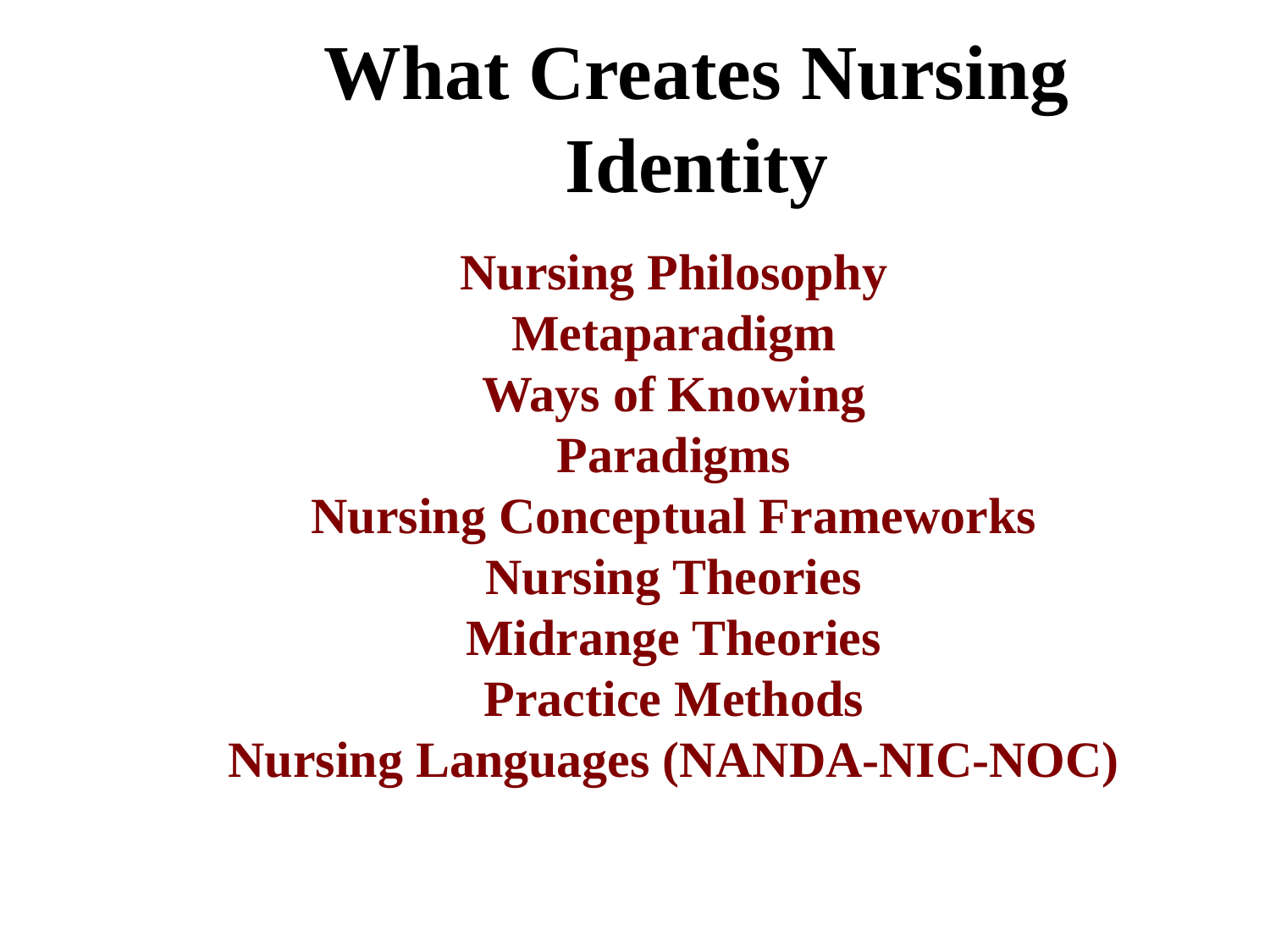

# What Creates Nursing Identity
Nursing Philosophy
Metaparadigm
Ways of Knowing
Paradigms
Nursing Conceptual Frameworks
Nursing Theories
Midrange Theories
Practice Methods
Nursing Languages (NANDA-NIC-NOC)